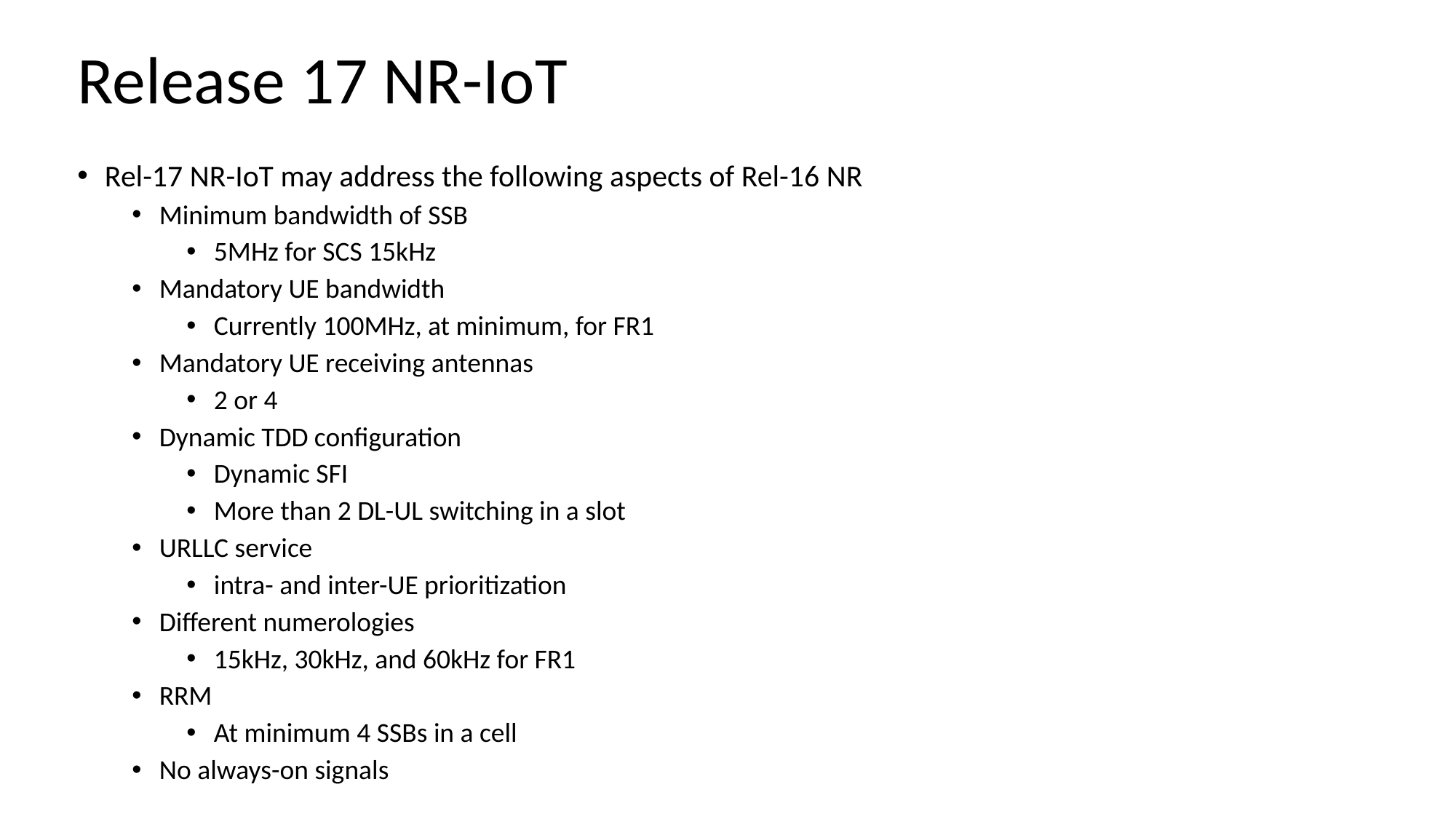

# Release 17 NR-IoT
Rel-17 NR-IoT may address the following aspects of Rel-16 NR
Minimum bandwidth of SSB
5MHz for SCS 15kHz
Mandatory UE bandwidth
Currently 100MHz, at minimum, for FR1
Mandatory UE receiving antennas
2 or 4
Dynamic TDD configuration
Dynamic SFI
More than 2 DL-UL switching in a slot
URLLC service
intra- and inter-UE prioritization
Different numerologies
15kHz, 30kHz, and 60kHz for FR1
RRM
At minimum 4 SSBs in a cell
No always-on signals